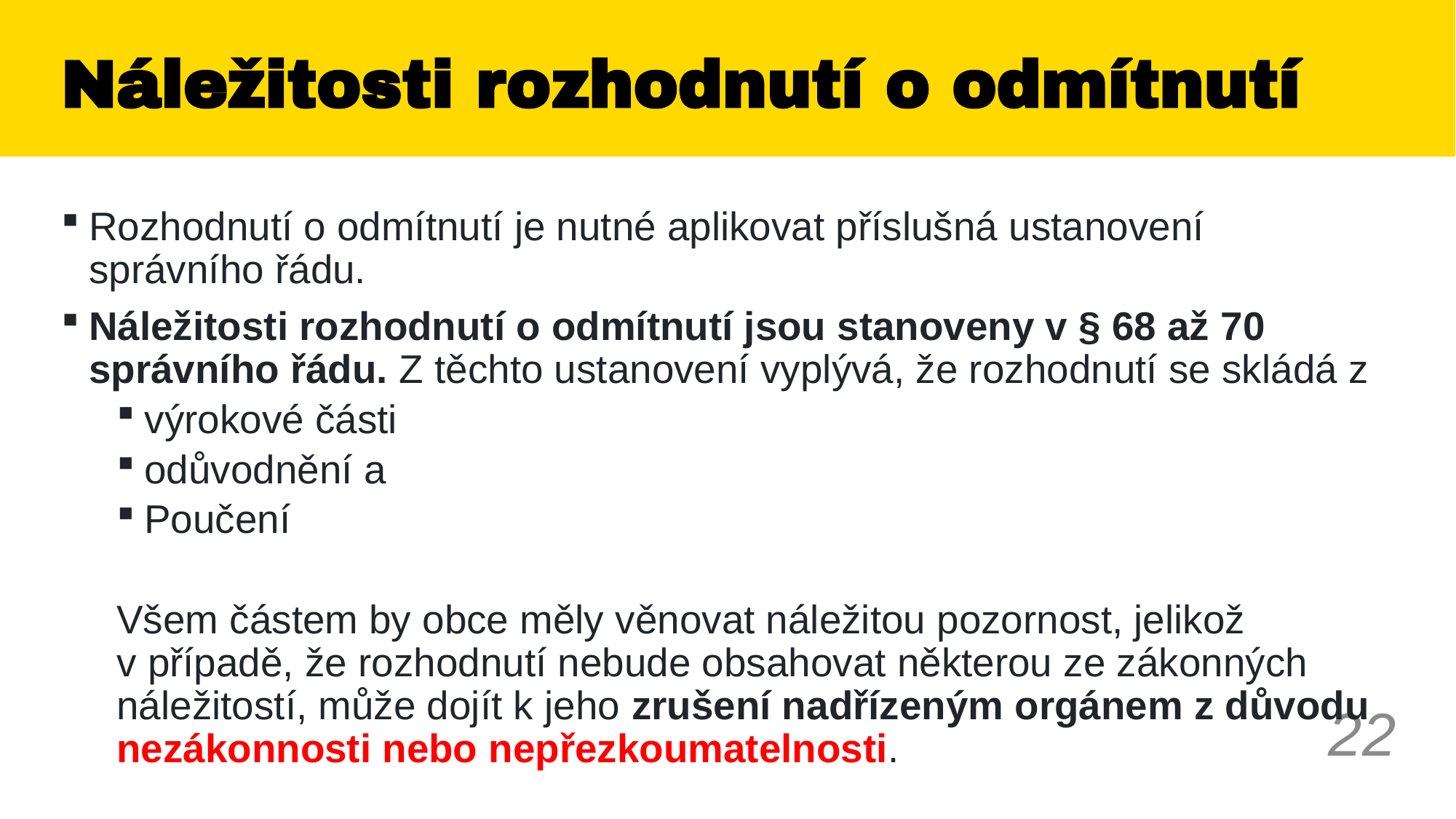

# Náležitosti rozhodnutí o odmítnutí
Rozhodnutí o odmítnutí je nutné aplikovat příslušná ustanovení správního řádu.
Náležitosti rozhodnutí o odmítnutí jsou stanoveny v § 68 až 70 správního řádu. Z těchto ustanovení vyplývá, že rozhodnutí se skládá z
výrokové části
odůvodnění a
Poučení

Všem částem by obce měly věnovat náležitou pozornost, jelikož v případě, že rozhodnutí nebude obsahovat některou ze zákonných náležitostí, může dojít k jeho zrušení nadřízeným orgánem z důvodu nezákonnosti nebo nepřezkoumatelnosti.
22